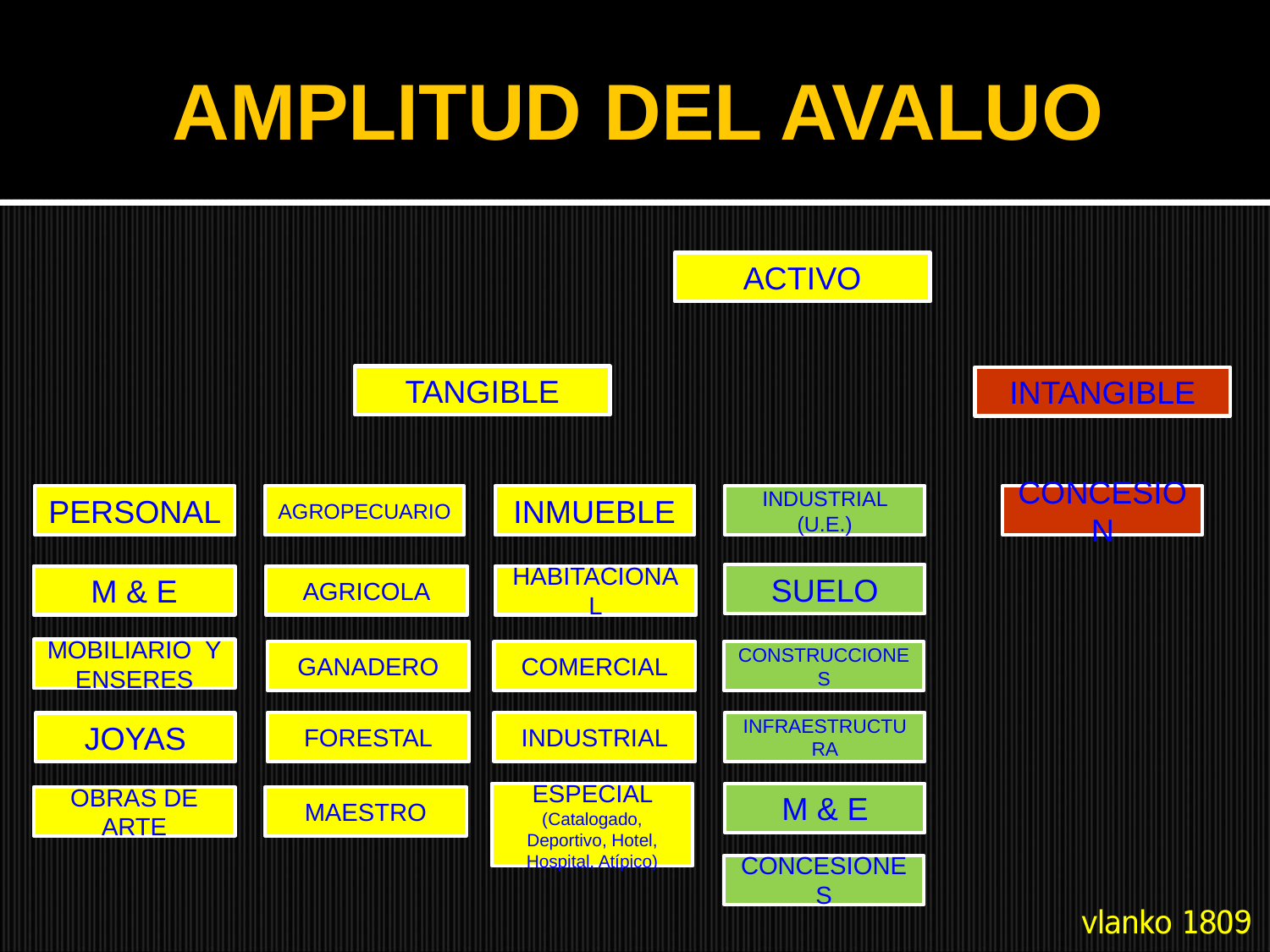

# AMPLITUD DEL AVALUO
ACTIVO
TANGIBLE
INTANGIBLE
CONCESION
INDUSTRIAL (U.E.)
PERSONAL
AGROPECUARIO
INMUEBLE
SUELO
HABITACIONAL
AGRICOLA
M & E
MOBILIARIO  Y ENSERES
CONSTRUCCIONES
COMERCIAL
GANADERO
INFRAESTRUCTURA
INDUSTRIAL
FORESTAL
JOYAS
M & E
ESPECIAL (Catalogado, Deportivo, Hotel, Hospital, Atípico)
MAESTRO
OBRAS DE ARTE
CONCESIONES
vlanko 1809